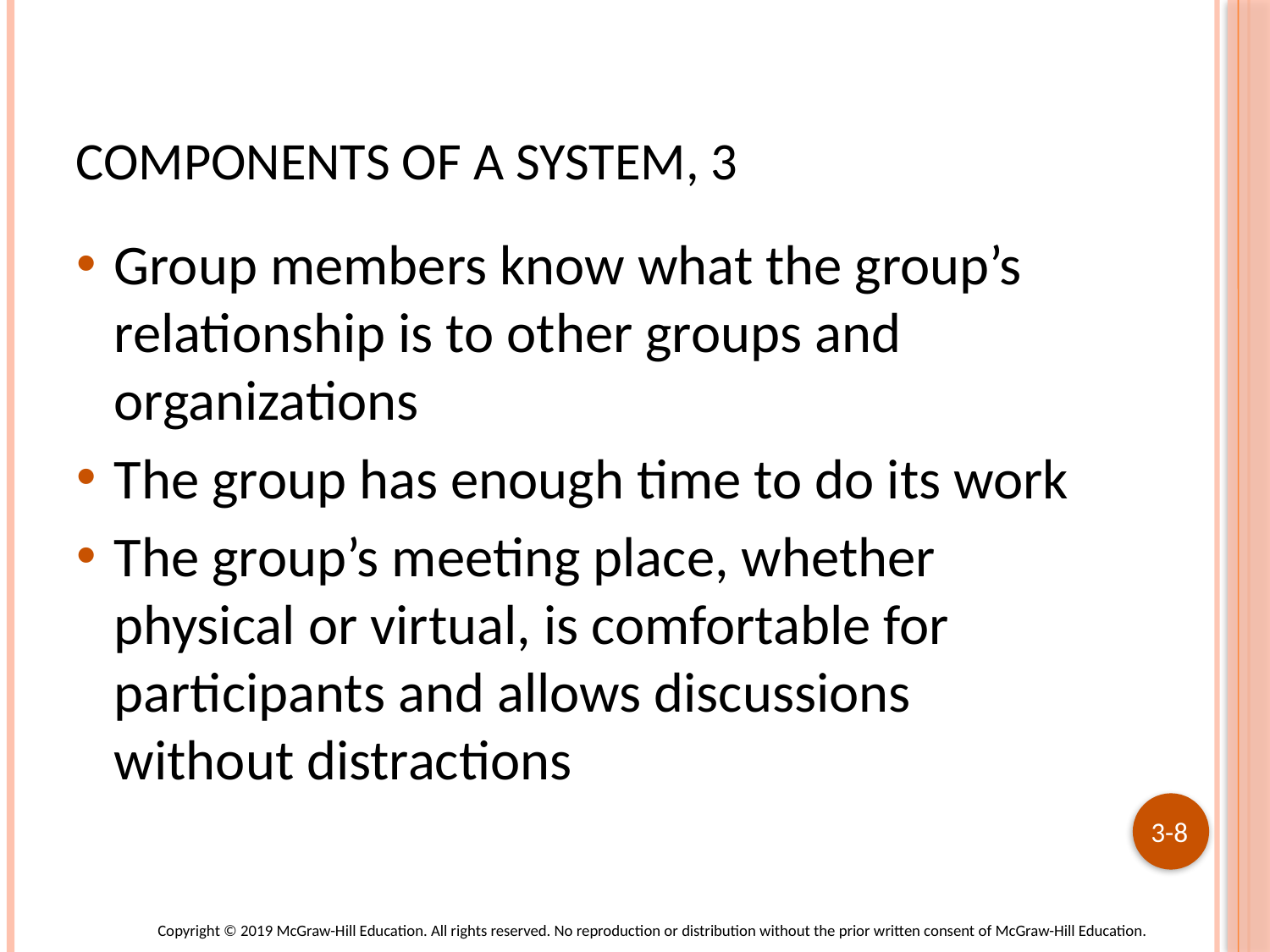

# Components of a System, 3
Group members know what the group’s relationship is to other groups and organizations
The group has enough time to do its work
The group’s meeting place, whether physical or virtual, is comfortable for participants and allows discussions without distractions